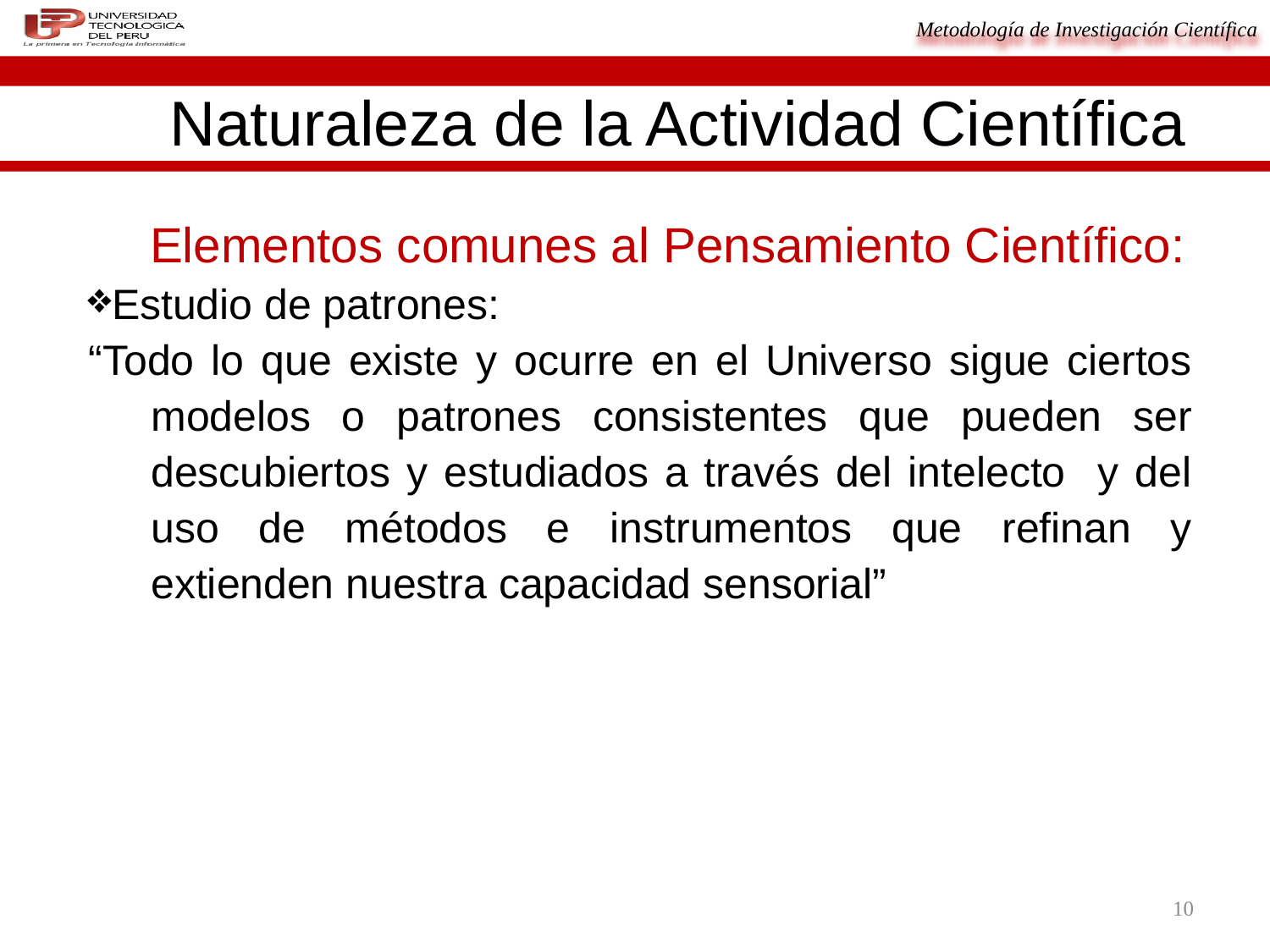

Naturaleza de la Actividad Científica
	Elementos comunes al Pensamiento Científico:
Estudio de patrones:
“Todo lo que existe y ocurre en el Universo sigue ciertos modelos o patrones consistentes que pueden ser descubiertos y estudiados a través del intelecto  y del uso de métodos e instrumentos que refinan y extienden nuestra capacidad sensorial”

10